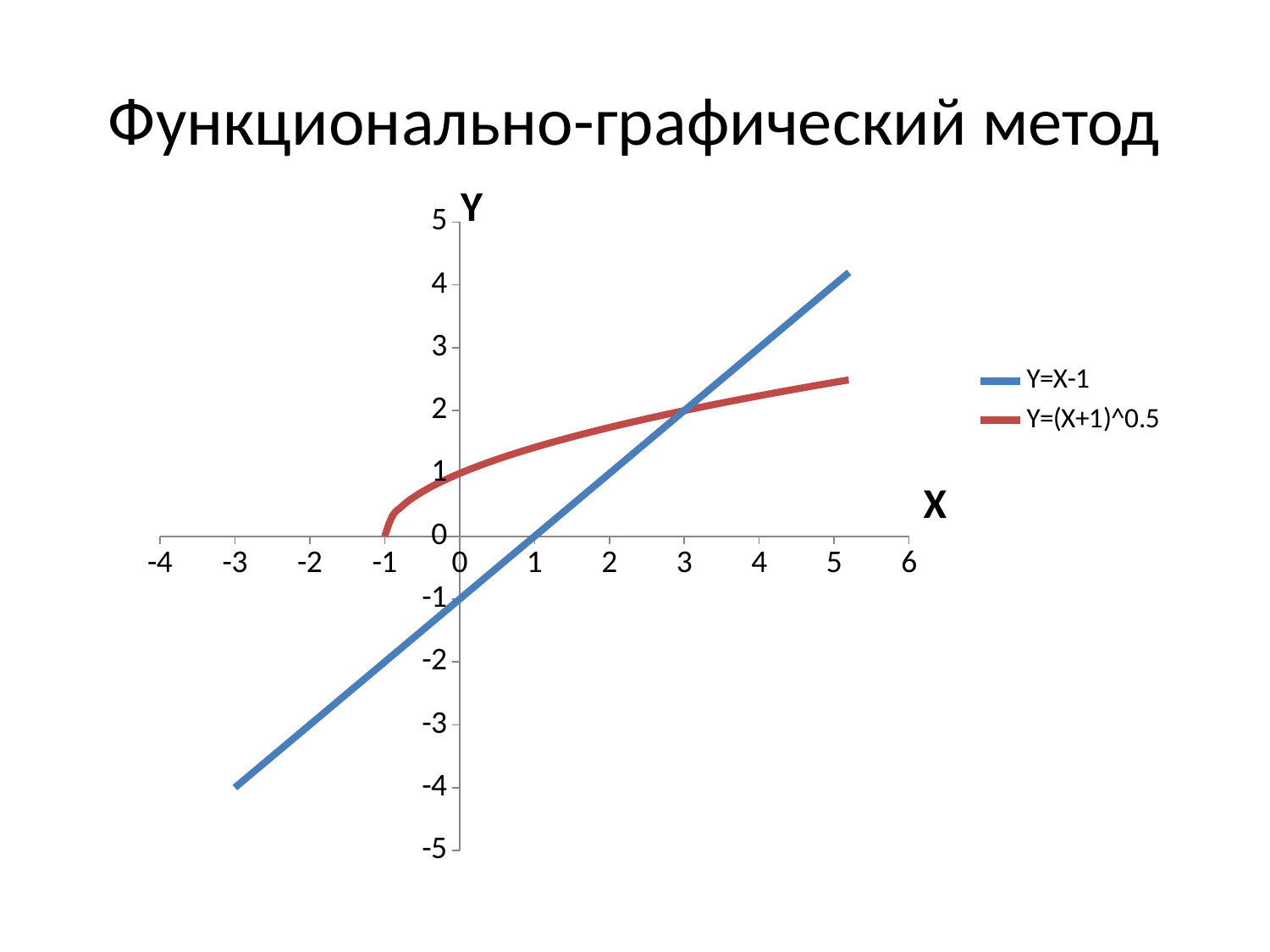

# Функционально-графический метод

### Chart

| Category |  |  |
|---|---|---|